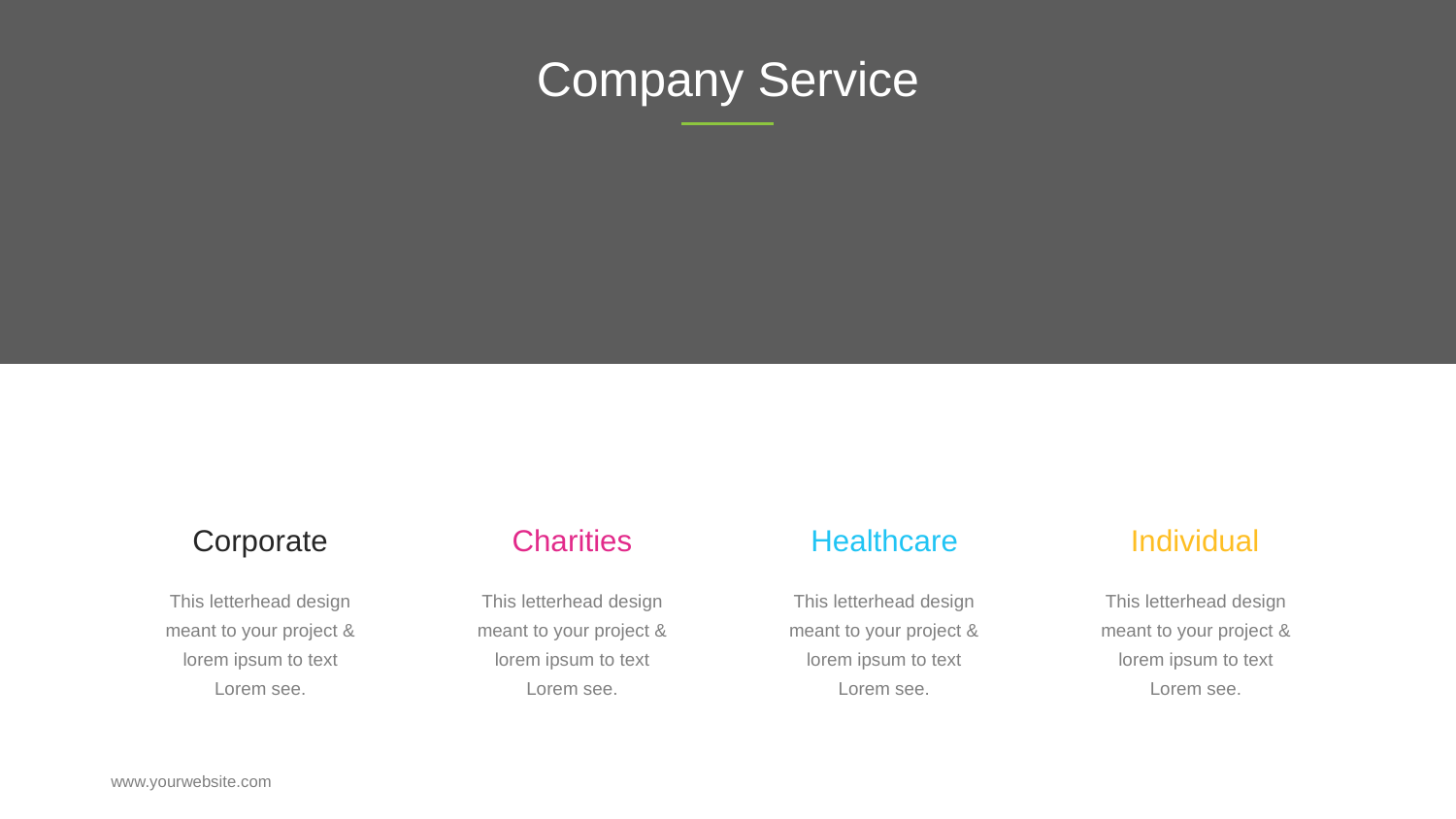

# Company Service

Corporate
Charities
Healthcare
Individual
This letterhead design meant to your project & lorem ipsum to text
Lorem see.
This letterhead design meant to your project & lorem ipsum to text
Lorem see.
This letterhead design meant to your project & lorem ipsum to text
Lorem see.
This letterhead design meant to your project & lorem ipsum to text
Lorem see.
www.yourwebsite.com
5